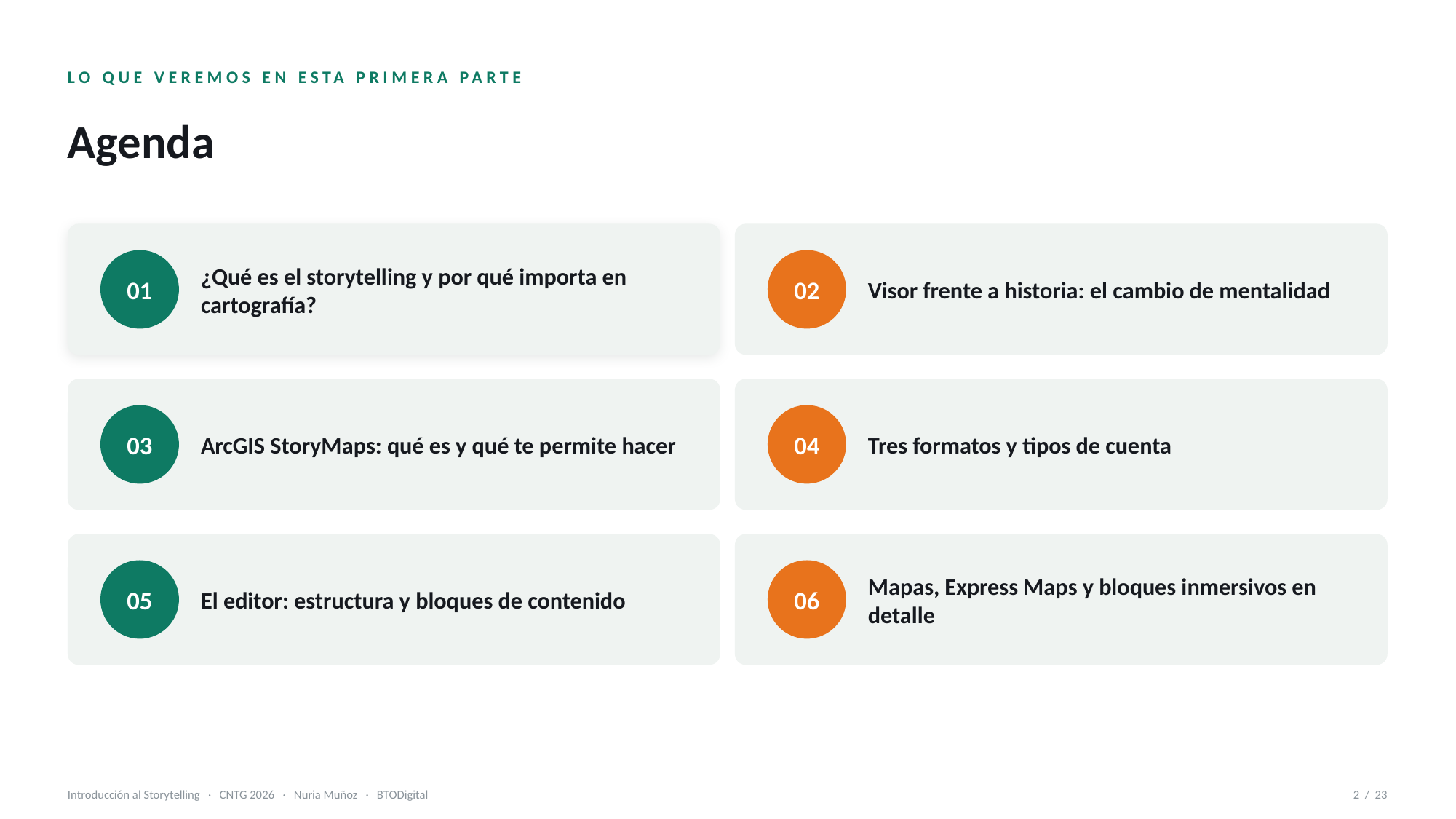

LO QUE VEREMOS EN ESTA PRIMERA PARTE
Agenda

¿Qué es el storytelling y por qué importa en cartografía?
Visor frente a historia: el cambio de mentalidad

01

02

ArcGIS StoryMaps: qué es y qué te permite hacer
Tres formatos y tipos de cuenta

03

04

El editor: estructura y bloques de contenido
Mapas, Express Maps y bloques inmersivos en detalle

05

06
Introducción al Storytelling   ·   CNTG 2026   ·   Nuria Muñoz   ·   BTODigital
2  /  23